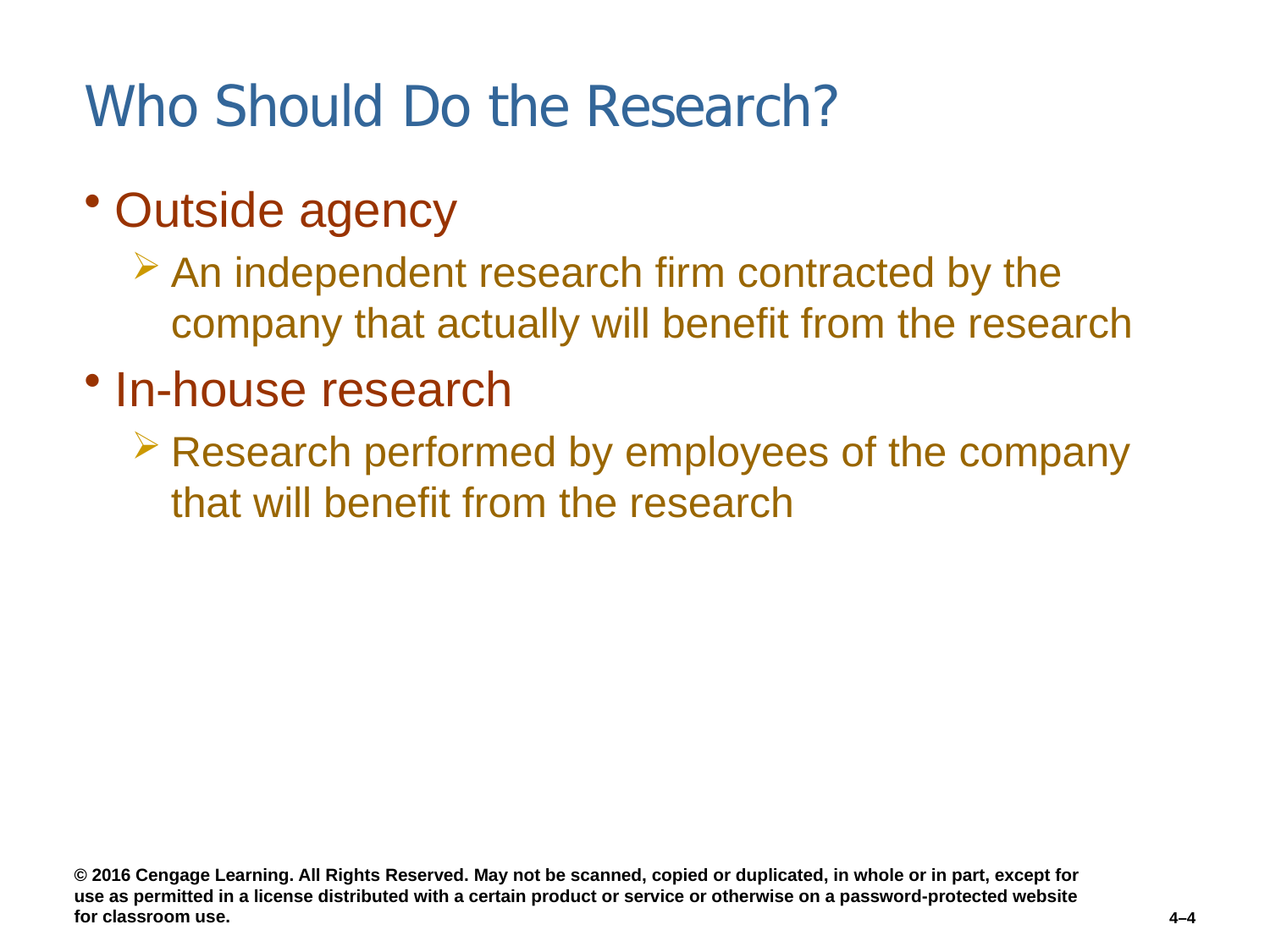

# Who Should Do the Research?
Outside agency
An independent research firm contracted by the company that actually will benefit from the research
In-house research
Research performed by employees of the company that will benefit from the research
4–4
© 2016 Cengage Learning. All Rights Reserved. May not be scanned, copied or duplicated, in whole or in part, except for use as permitted in a license distributed with a certain product or service or otherwise on a password-protected website for classroom use.